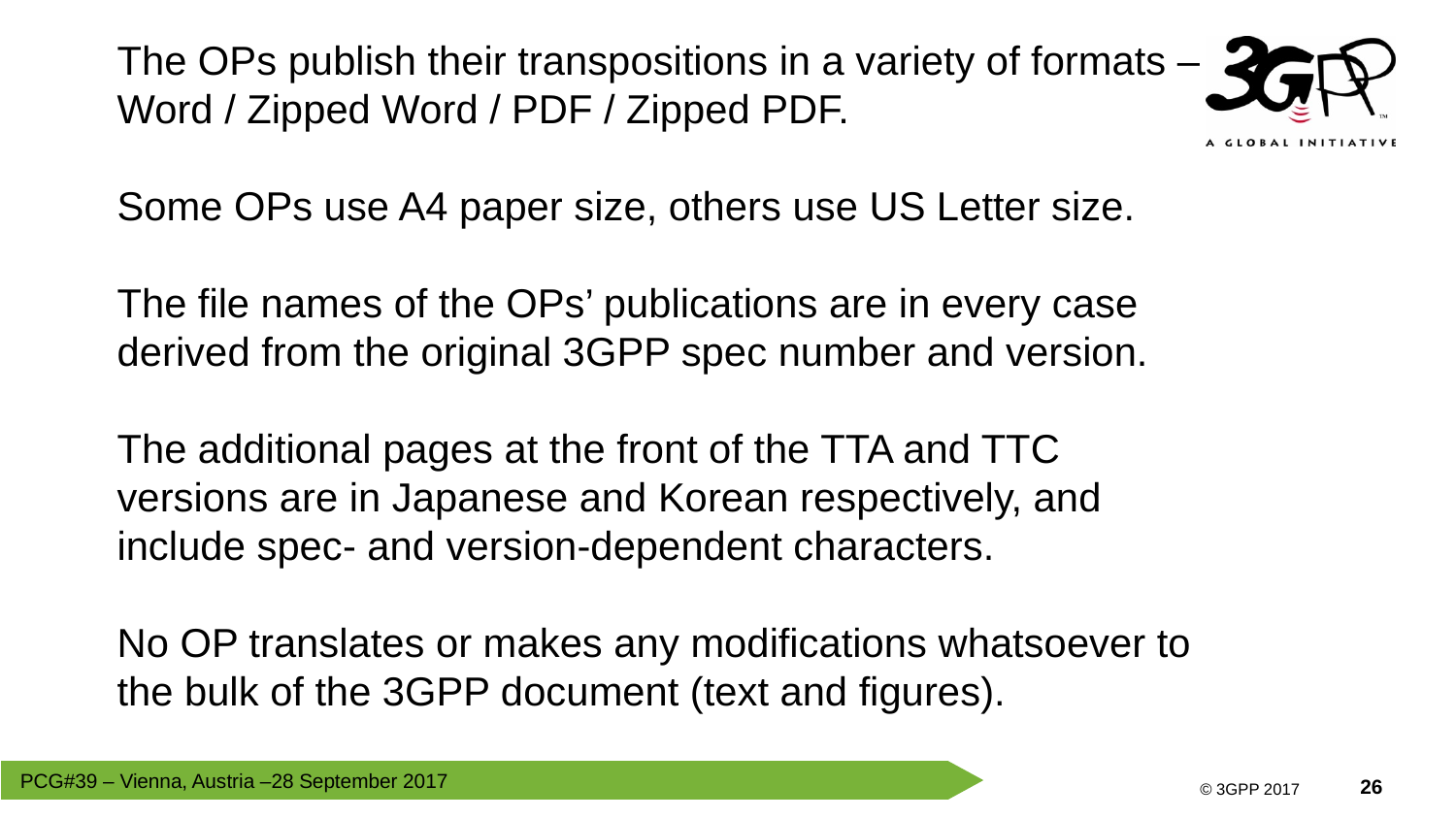

The OPs publish their transpositions in a variety of formats – Word / Zipped Word / PDF / Zipped PDF.

Some OPs use A4 paper size, others use US Letter size.

The file names of the OPs’ publications are in every case derived from the original 3GPP spec number and version.

The additional pages at the front of the TTA and TTC versions are in Japanese and Korean respectively, and include spec- and version-dependent characters.

No OP translates or makes any modifications whatsoever to the bulk of the 3GPP document (text and figures).